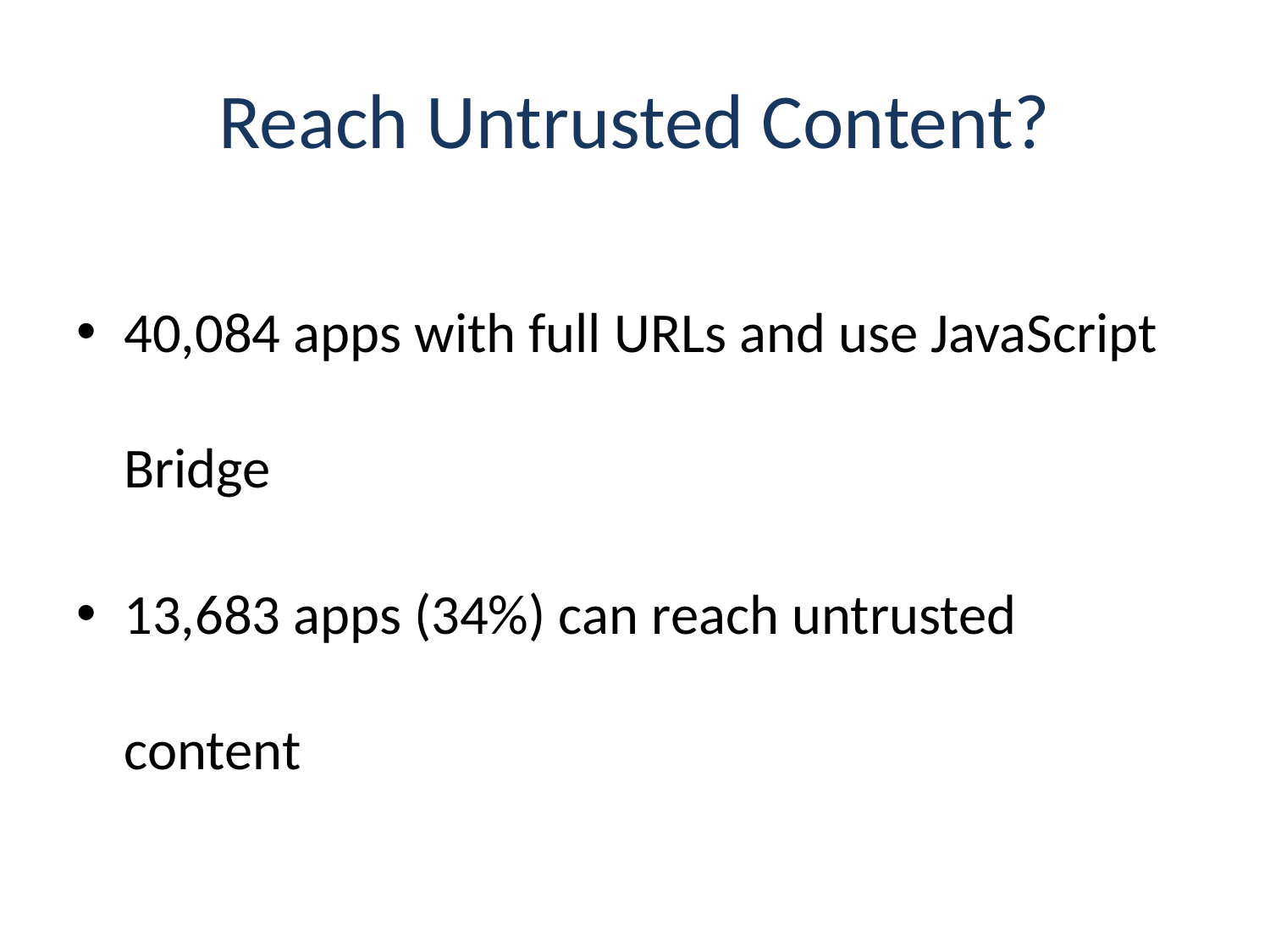

# Reach Untrusted Content?
40,084 apps with full URLs and use JavaScript Bridge
13,683 apps (34%) can reach untrusted content